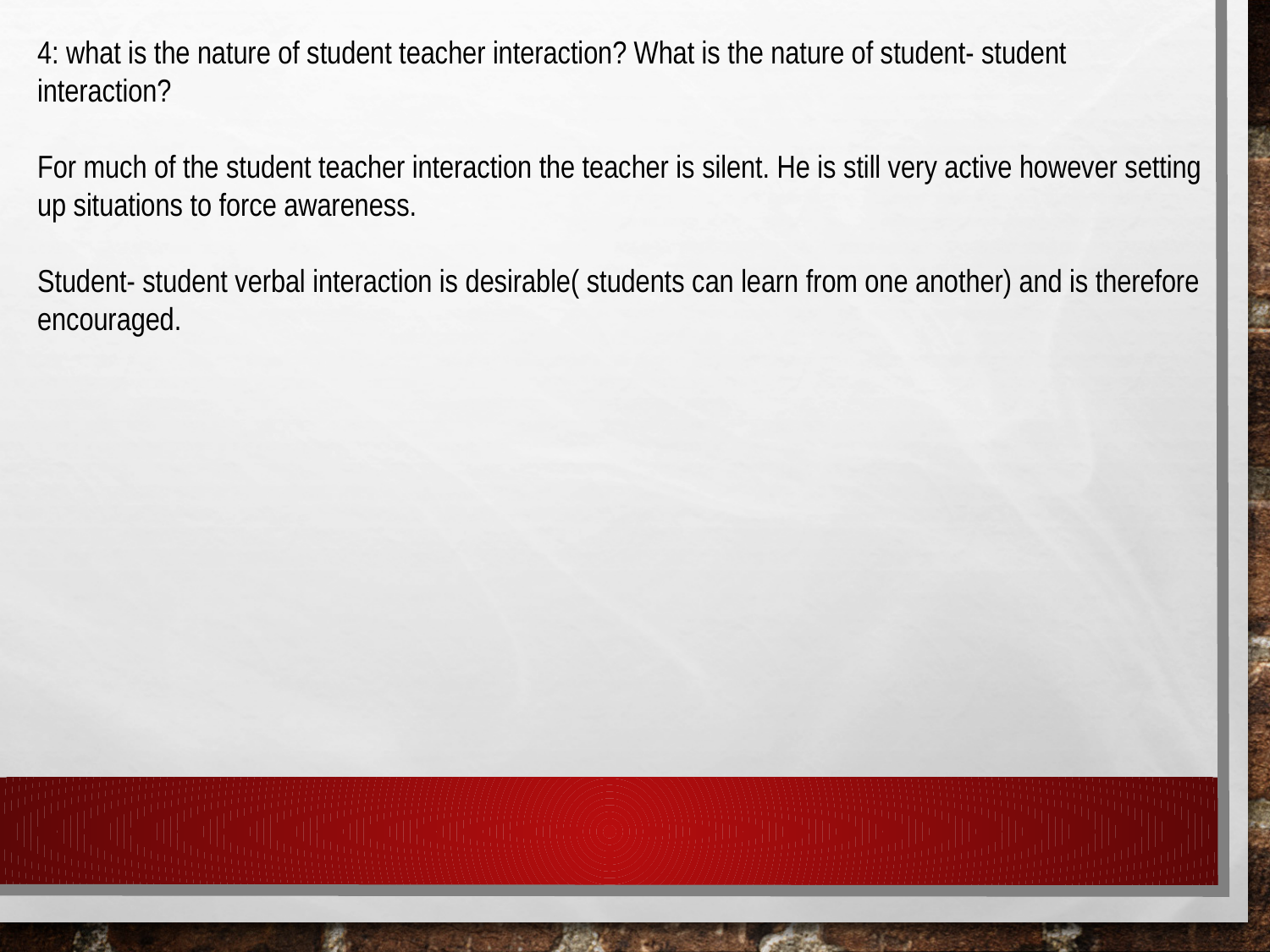

4: what is the nature of student teacher interaction? What is the nature of student- student interaction?

For much of the student teacher interaction the teacher is silent. He is still very active however setting up situations to force awareness.

Student- student verbal interaction is desirable( students can learn from one another) and is therefore encouraged.